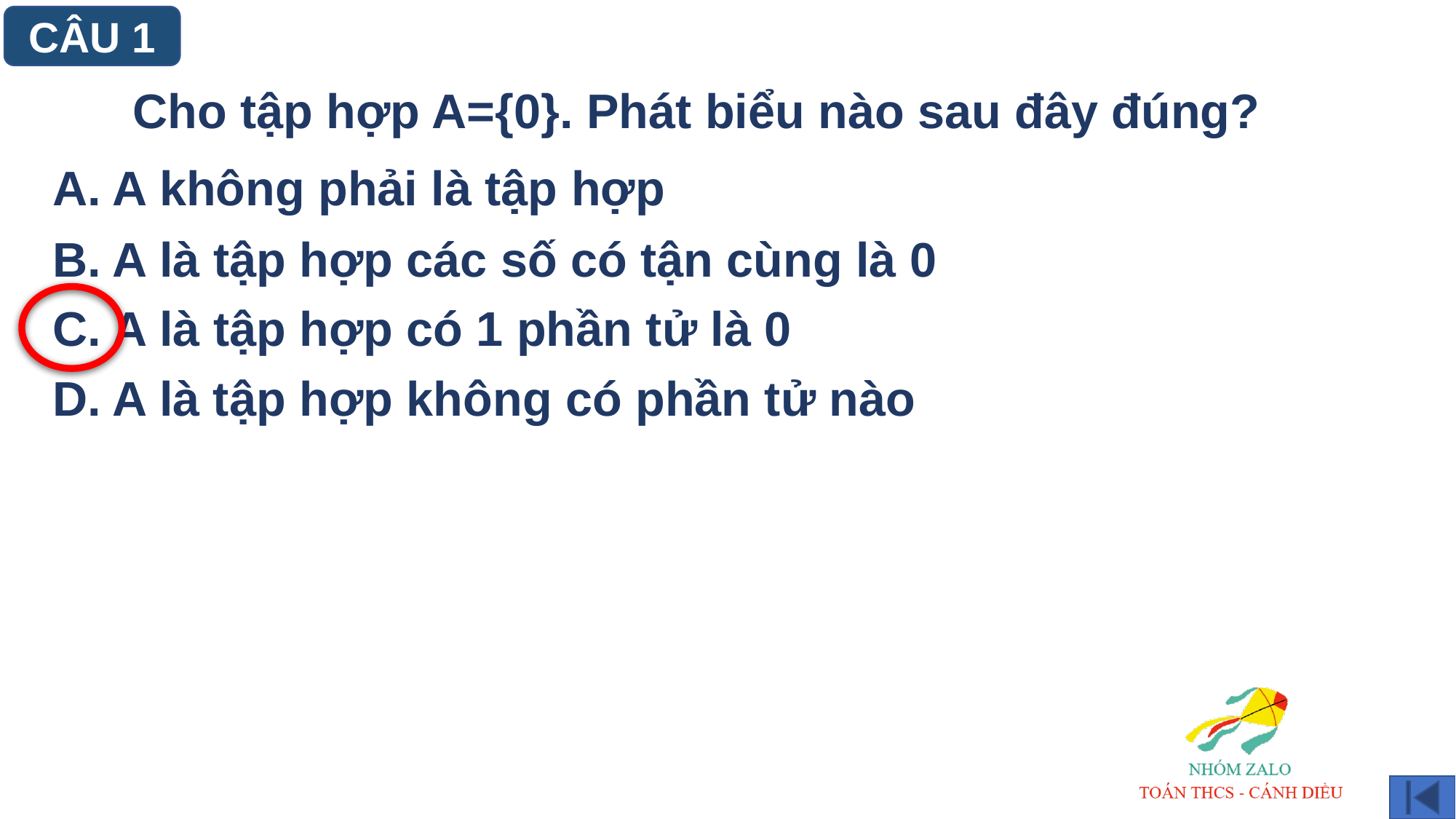

CÂU 1
Cho tập hợp A={0}. Phát biểu nào sau đây đúng?
A. A không phải là tập hợp
B. A là tập hợp các số có tận cùng là 0

C. A là tập hợp có 1 phần tử là 0
D. A là tập hợp không có phần tử nào